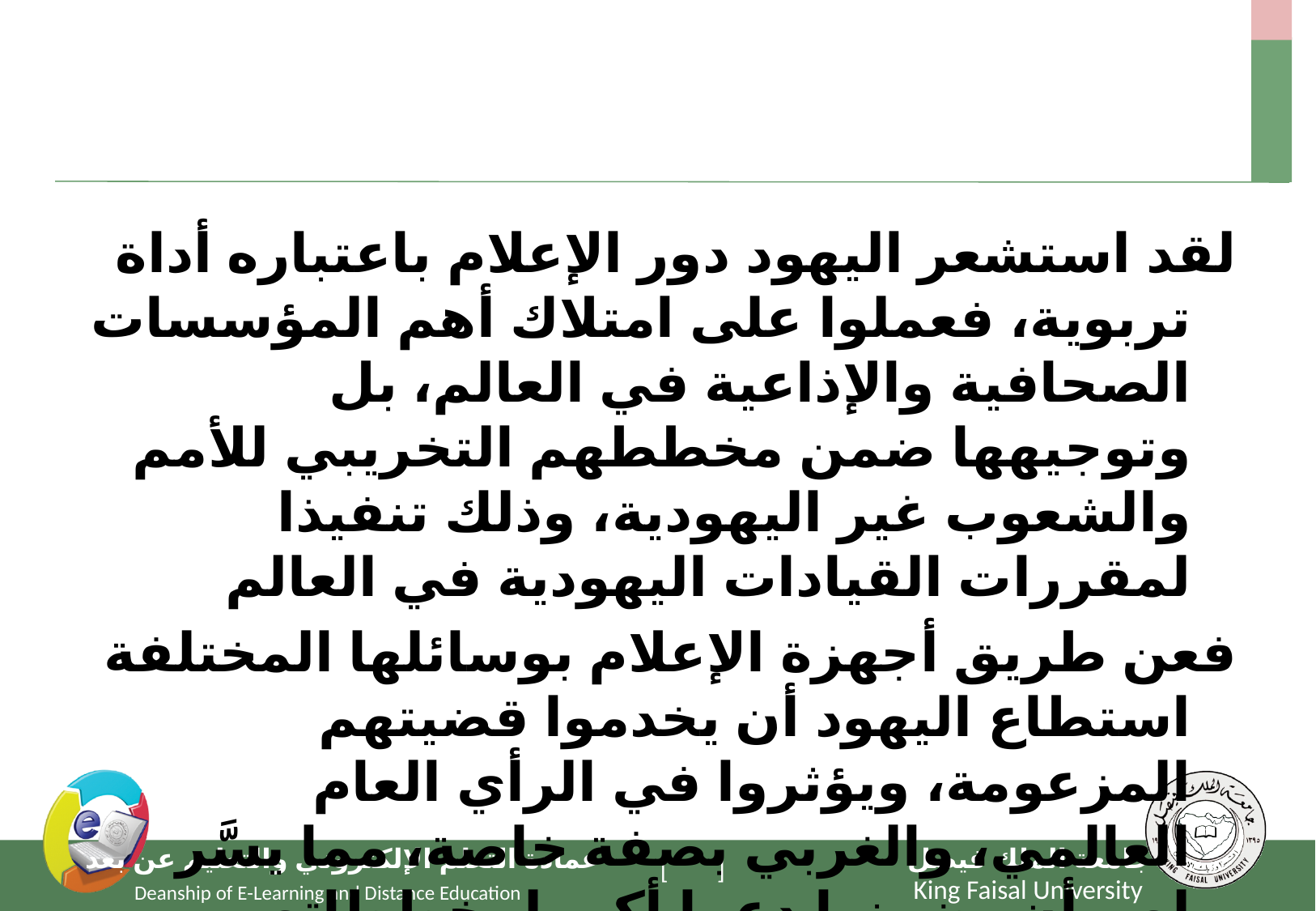

#
لقد استشعر اليهود دور الإعلام باعتباره أداة تربوية، فعملوا على امتلاك أهم المؤسسات الصحافية والإذاعية في العالم، بل   وتوجيهها ضمن مخططهم التخريبي للأمم والشعوب غير اليهودية، وذلك تنفيذا لمقررات القيادات اليهودية في العالم
فعن طريق أجهزة الإعلام بوسائلها المختلفة استطاع اليهود أن يخدموا قضيتهم المزعومة، ويؤثروا في الرأي العام العالمي، والغربي بصفة خاصة، مما يسَّر لهم أن يضمنوا دعما أكبر لمخططاتهم، وتحكماً أوسع في مقدرات الشعوب، وقد أفصح اليهود أنفسهم عن هذا الأمر بقولهم: الأدب والصحافة قوتان تعليميتان كبيرتان، وستصبح حكومتنا مالكة لمعظم الصحف والمجلات